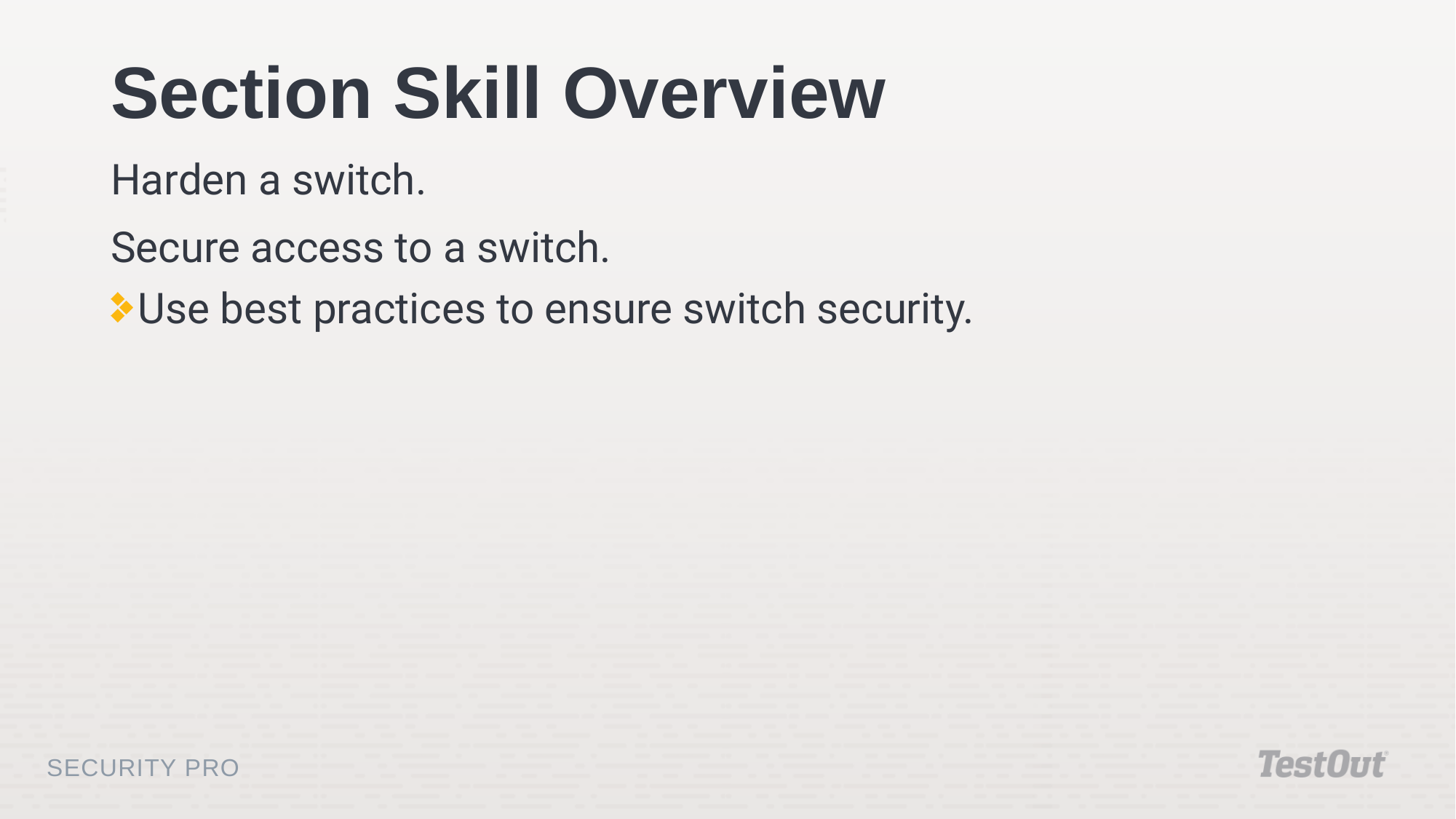

# Section Skill Overview
Harden a switch.
Secure access to a switch.
Use best practices to ensure switch security.
Security Pro